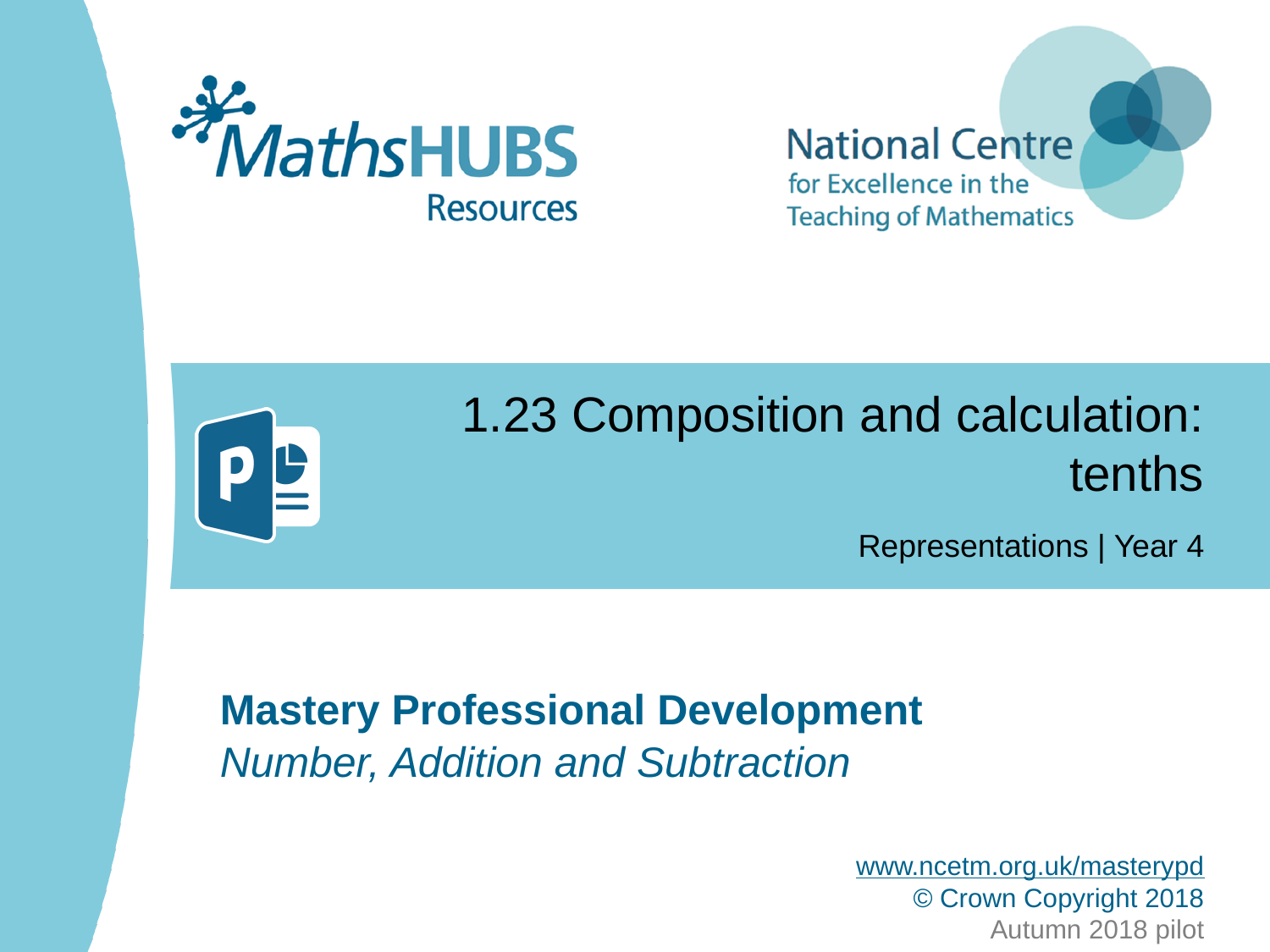

# 1.23 Composition and calculation: tenths
Representations | Year 4
Number, Addition and Subtraction